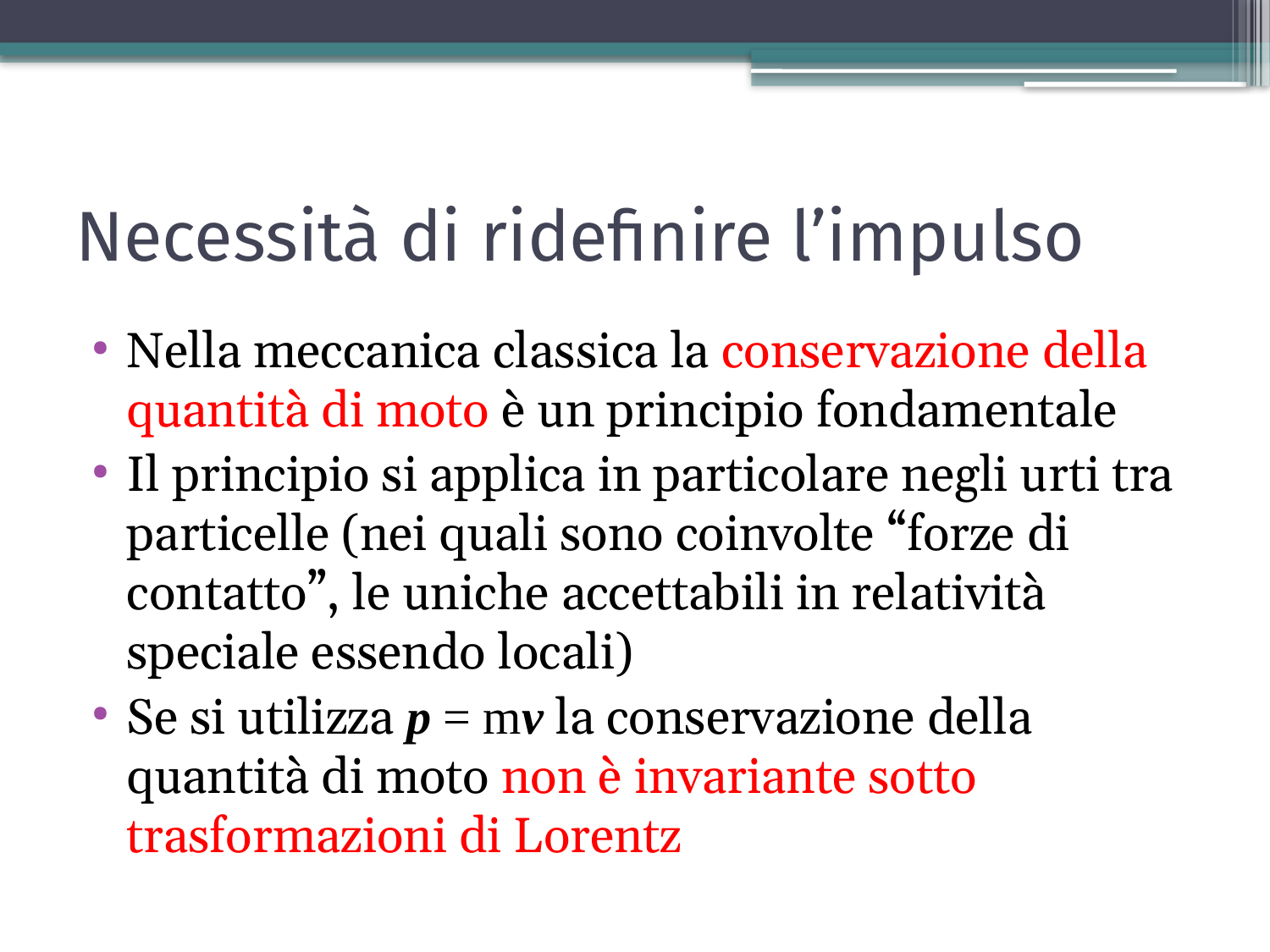

# Necessità di ridefinire l’impulso
Nella meccanica classica la conservazione della quantità di moto è un principio fondamentale
Il principio si applica in particolare negli urti tra particelle (nei quali sono coinvolte “forze di contatto”, le uniche accettabili in relatività speciale essendo locali)
Se si utilizza p = mv la conservazione della quantità di moto non è invariante sotto trasformazioni di Lorentz